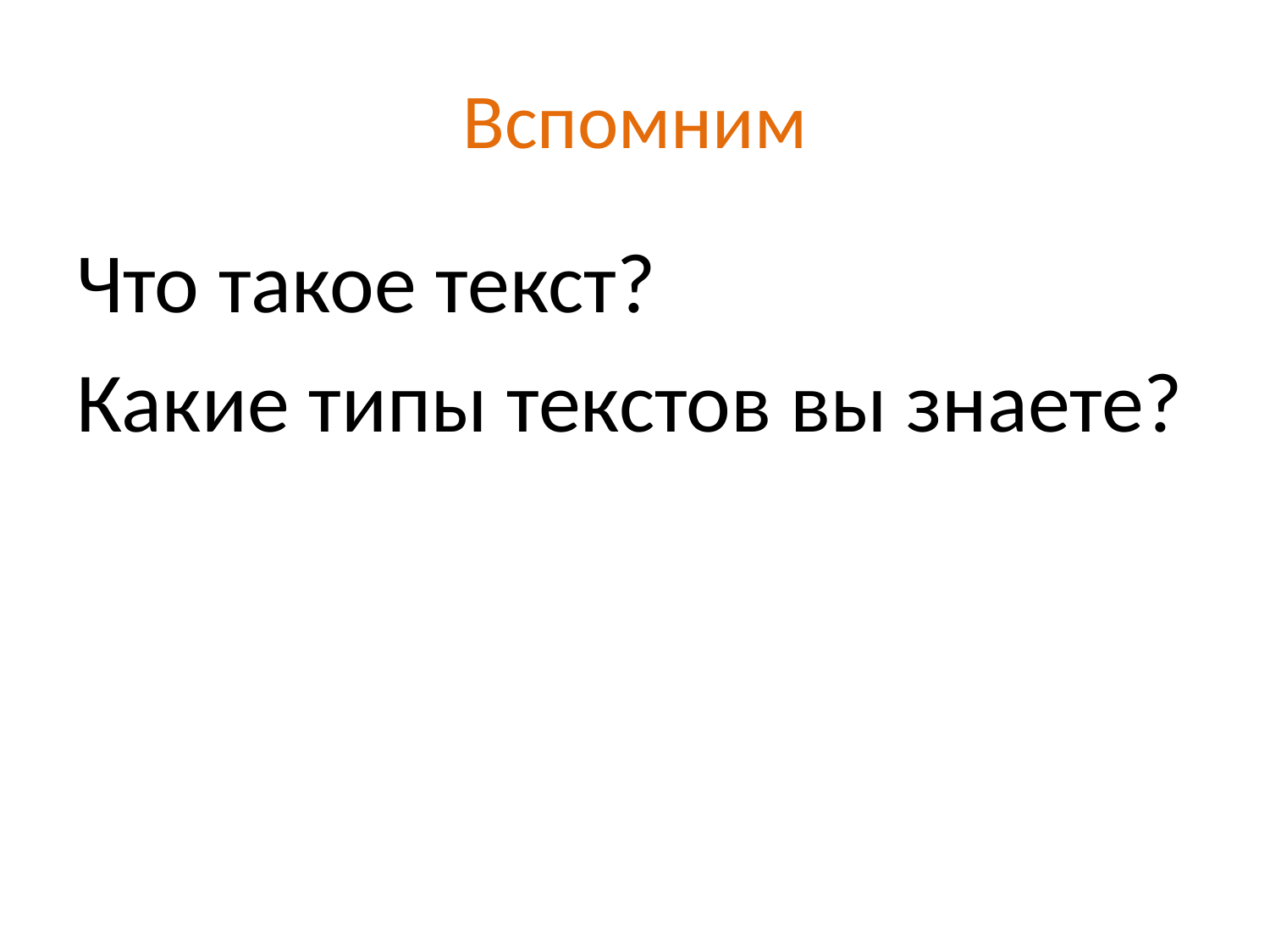

# Вспомним
Что такое текст?
Какие типы текстов вы знаете?